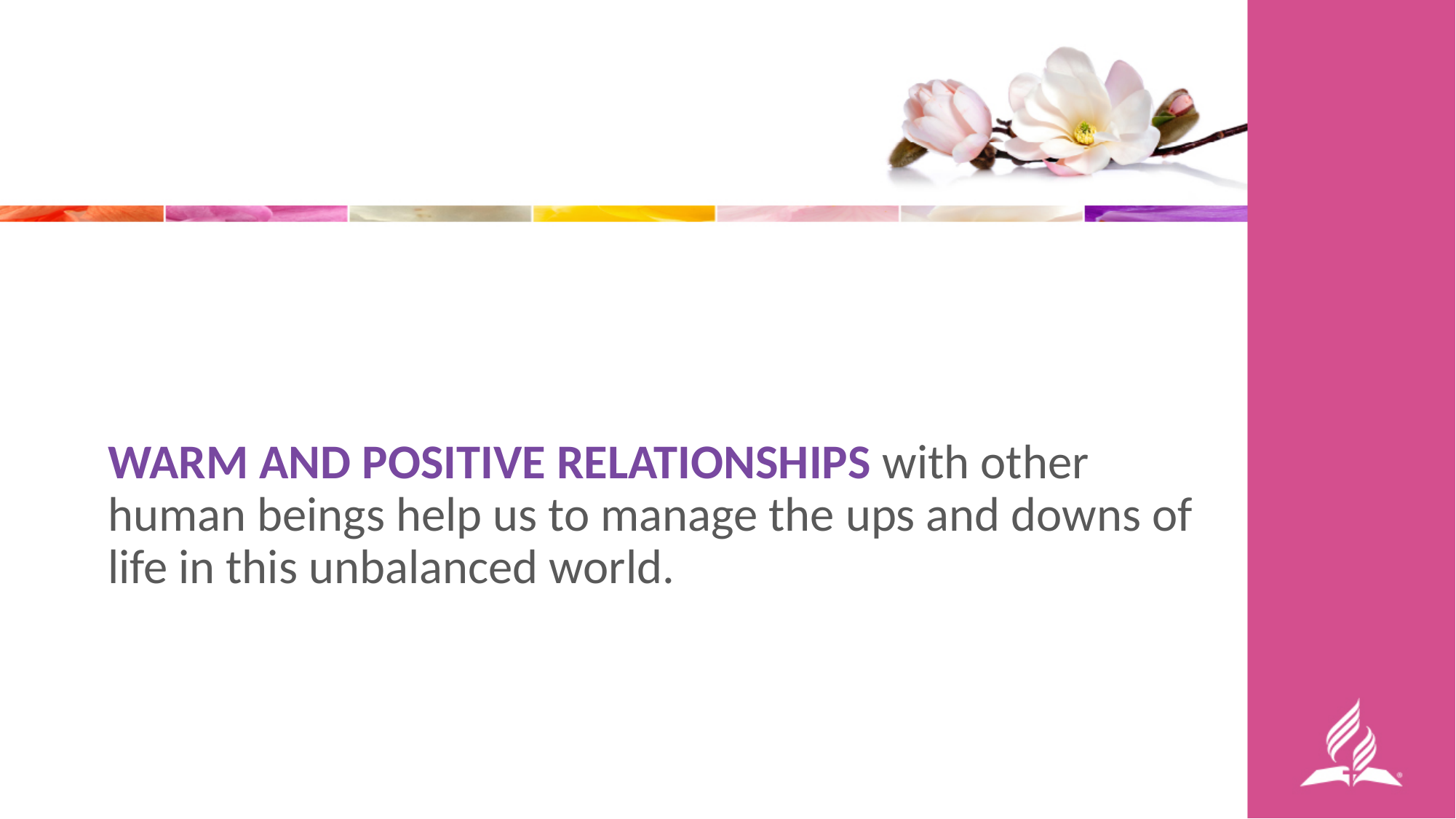

WARM AND POSITIVE RELATIONSHIPS with other human beings help us to manage the ups and downs of life in this unbalanced world.